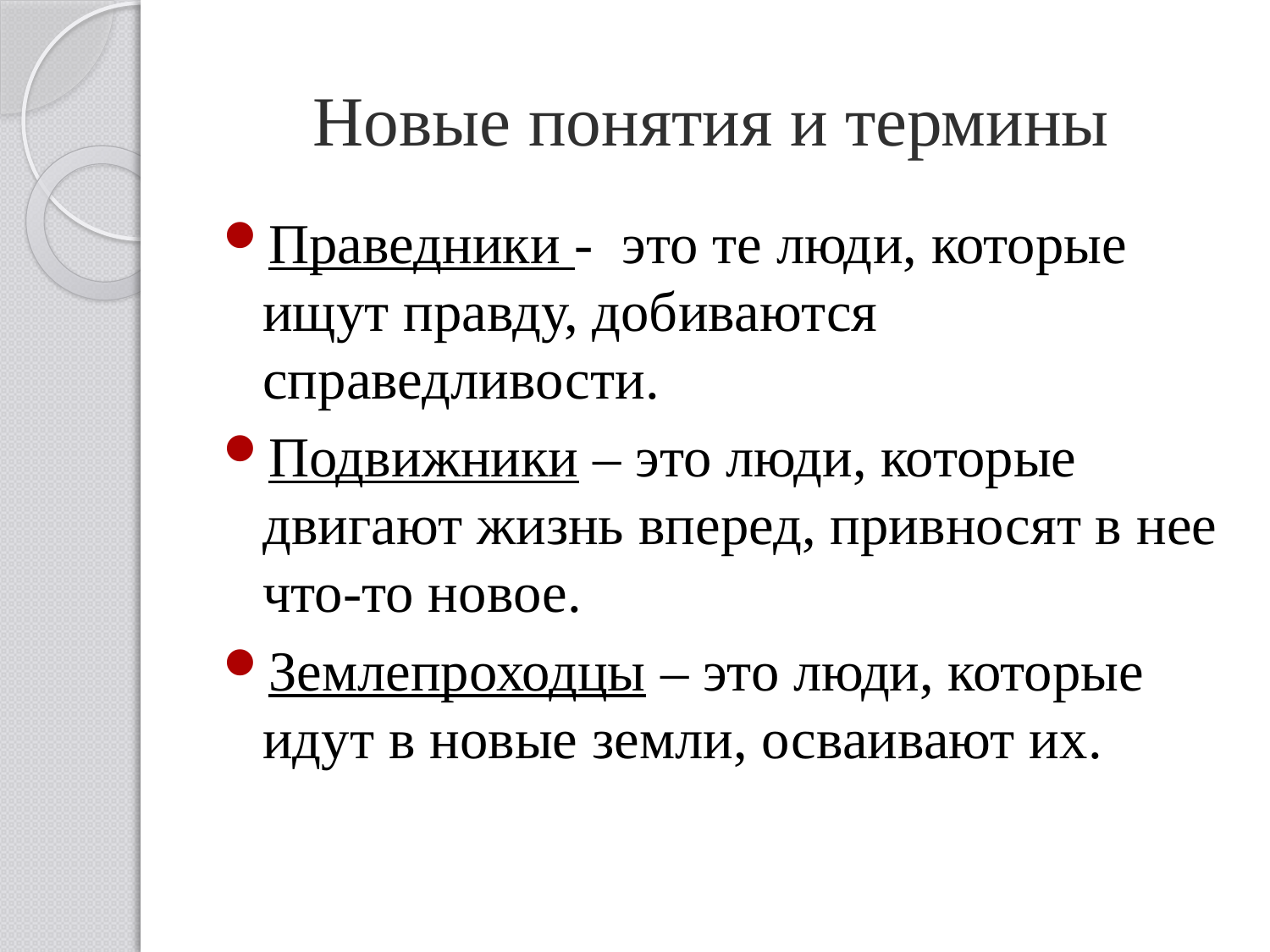

# Новые понятия и термины
Праведники -  это те люди, которые ищут правду, добиваются справедливости.
Подвижники – это люди, которые двигают жизнь вперед, привносят в нее что-то новое.
Землепроходцы – это люди, которые идут в новые земли, осваивают их.